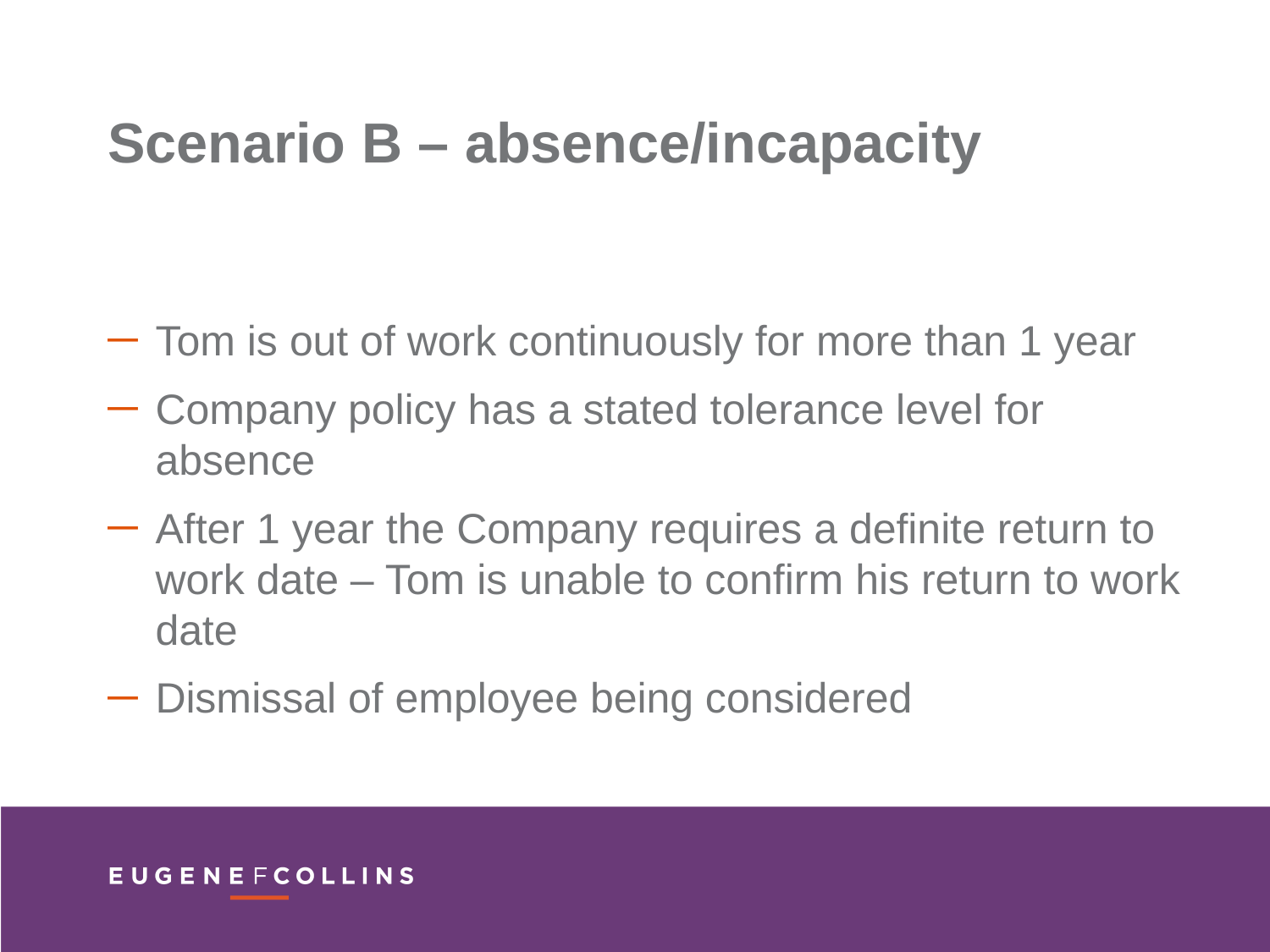

Scenario B – absence/incapacity
Tom is out of work continuously for more than 1 year
Company policy has a stated tolerance level for absence
After 1 year the Company requires a definite return to work date – Tom is unable to confirm his return to work date
Dismissal of employee being considered